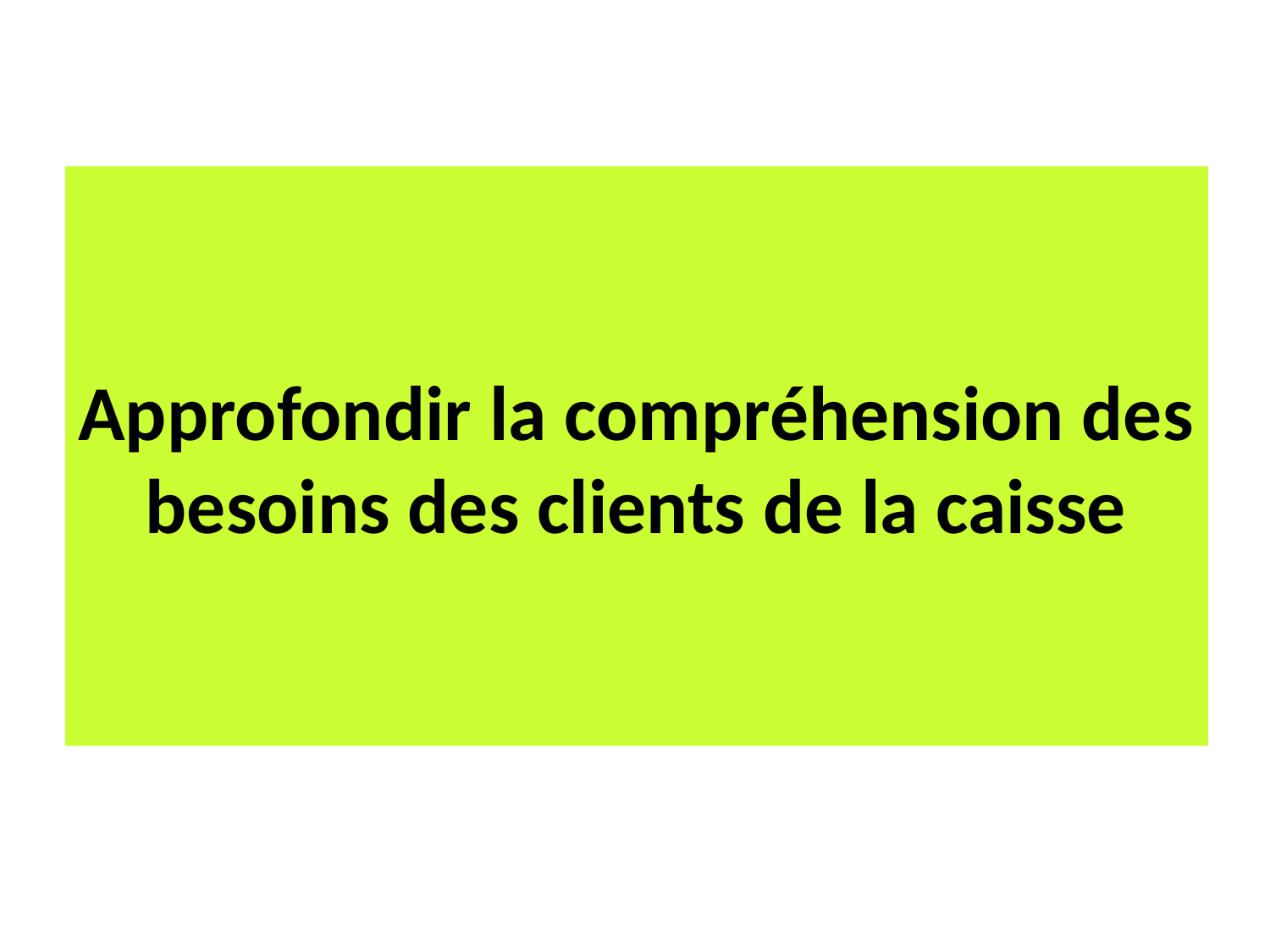

# Approfondir la compréhension des besoins des clients de la caisse